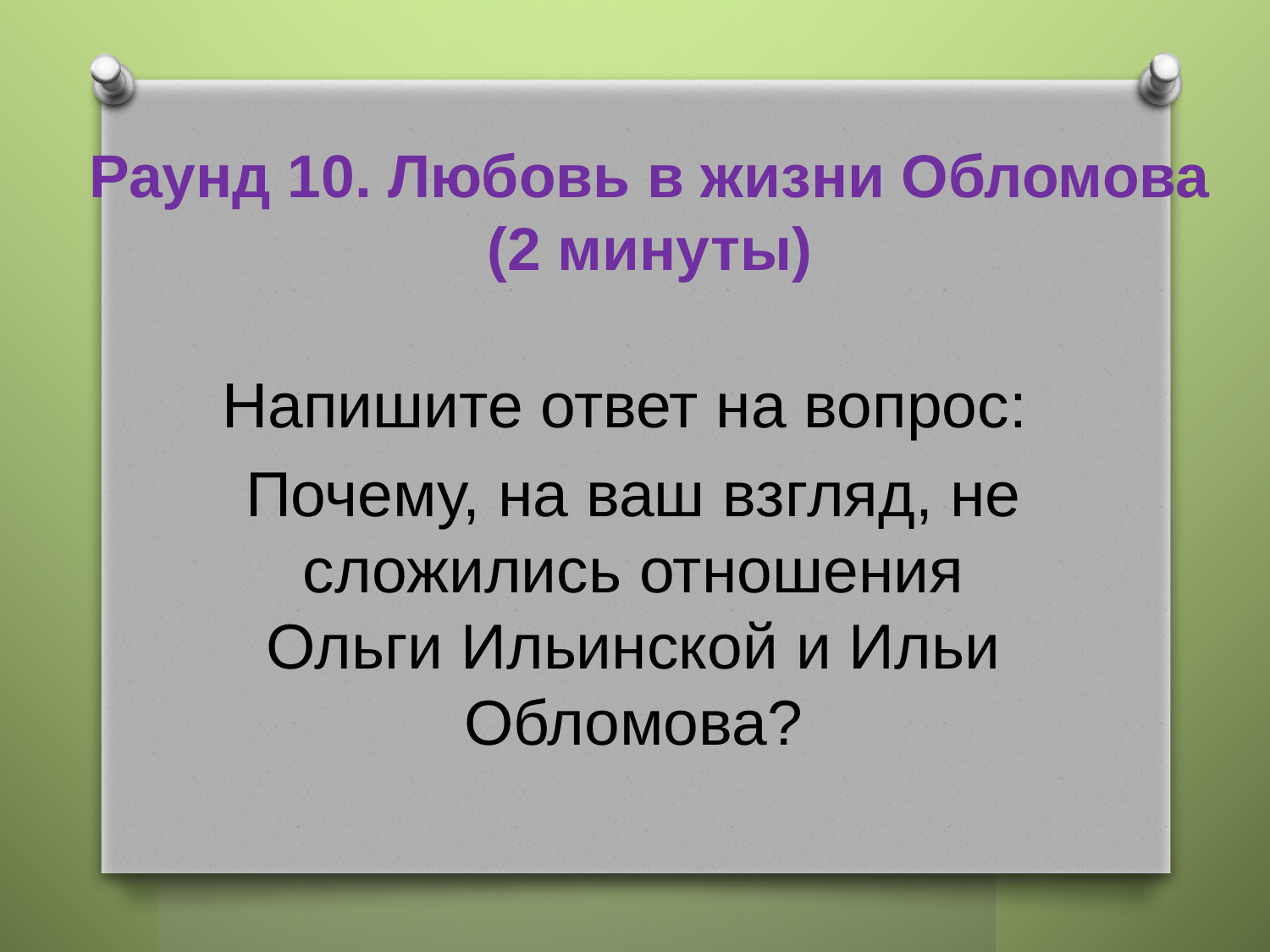

# Раунд 10. Любовь в жизни Обломова (2 минуты)

Напишите ответ на вопрос:
Почему, на ваш взгляд, не сложились отношения Ольги Ильинской и Ильи Обломова?